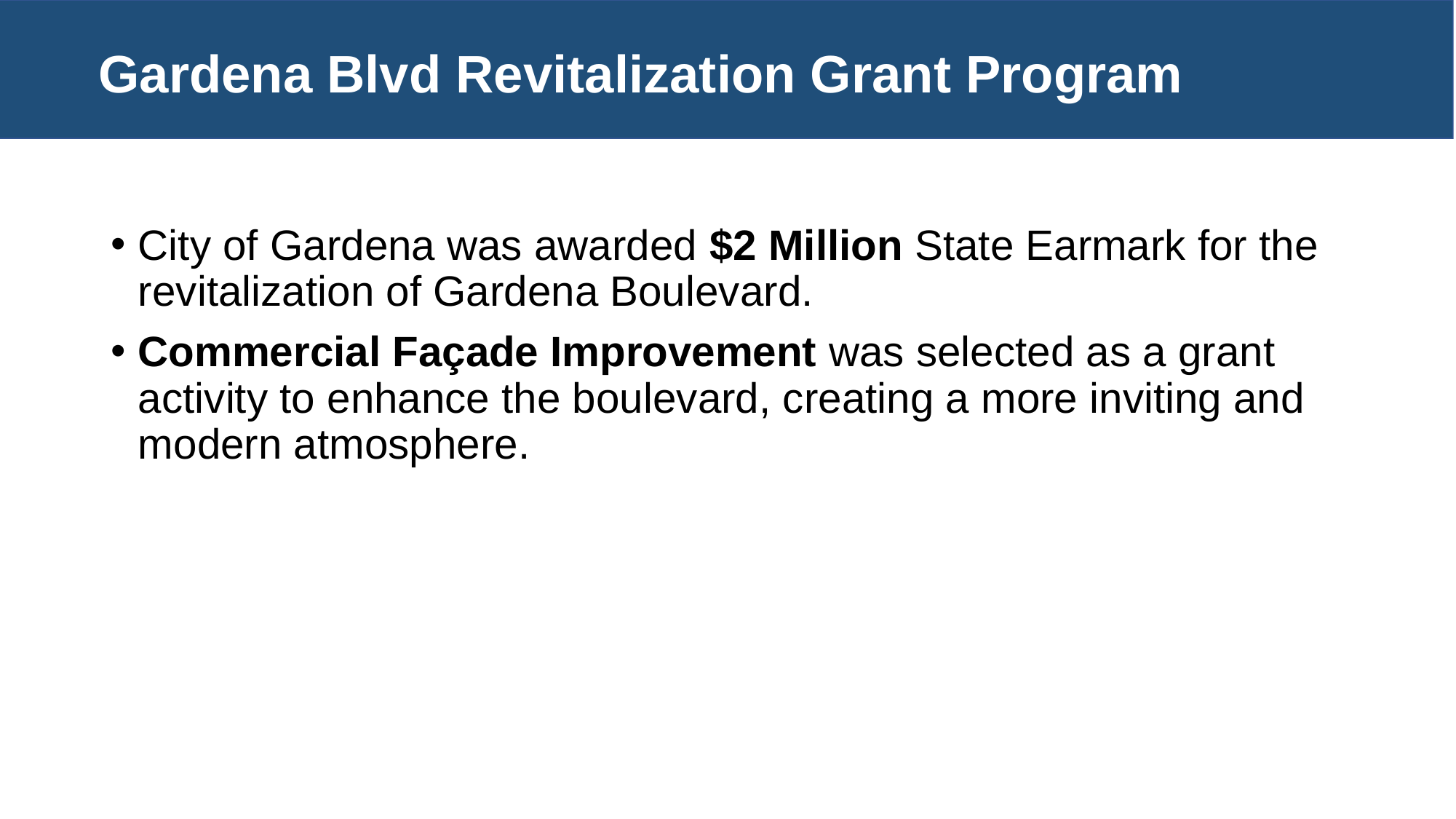

# Gardena Blvd Revitalization Grant Program
City of Gardena was awarded $2 Million State Earmark for the revitalization of Gardena Boulevard.
Commercial Façade Improvement was selected as a grant activity to enhance the boulevard, creating a more inviting and modern atmosphere.